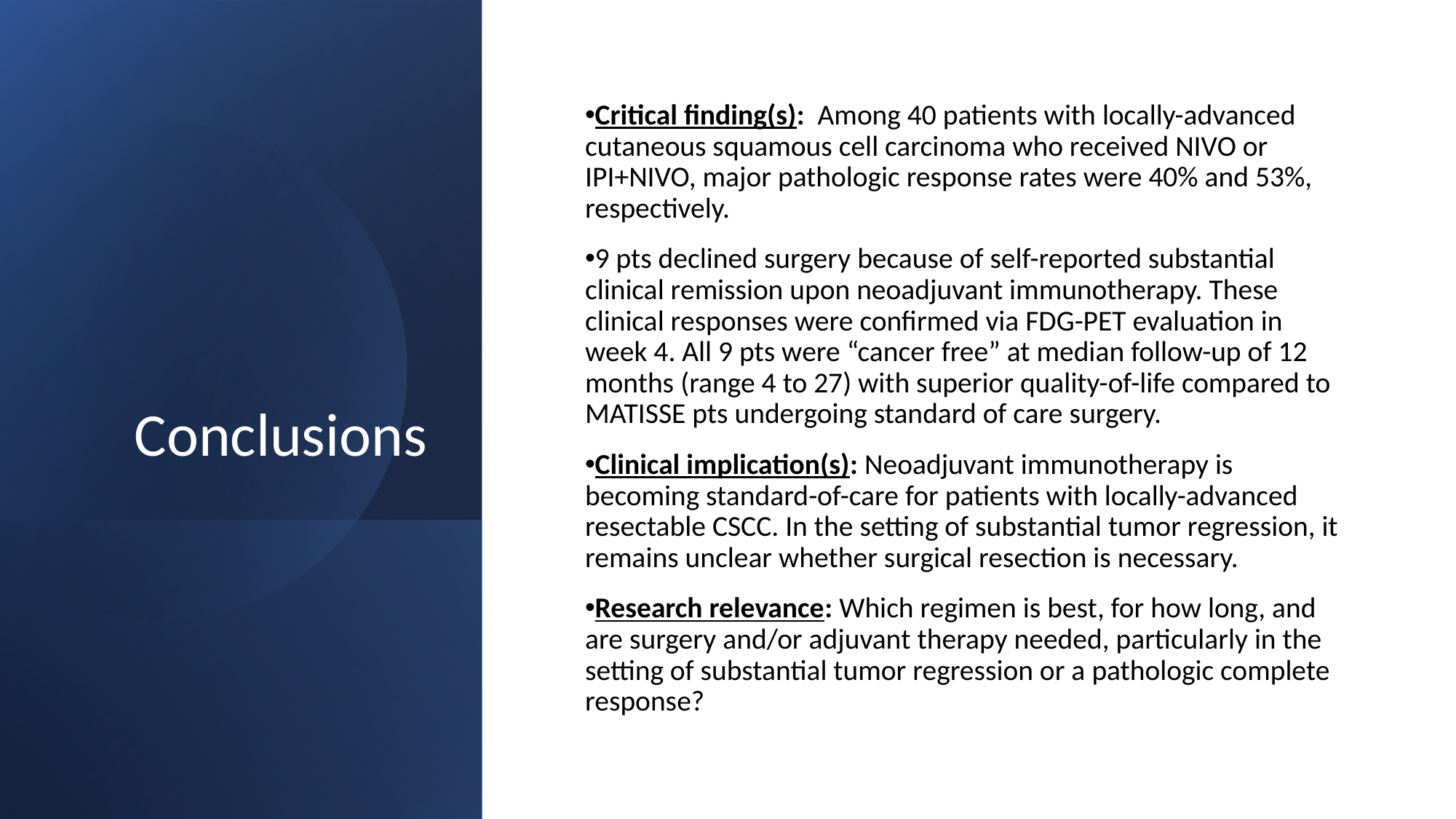

# Conclusions
Critical finding(s):  Among 40 patients with locally-advanced cutaneous squamous cell carcinoma who received NIVO or IPI+NIVO, major pathologic response rates were 40% and 53%, respectively.
9 pts declined surgery because of self-reported substantial clinical remission upon neoadjuvant immunotherapy. These clinical responses were confirmed via FDG-PET evaluation in week 4. All 9 pts were “cancer free” at median follow-up of 12 months (range 4 to 27) with superior quality-of-life compared to MATISSE pts undergoing standard of care surgery.
Clinical implication(s): Neoadjuvant immunotherapy is becoming standard-of-care for patients with locally-advanced resectable CSCC. In the setting of substantial tumor regression, it remains unclear whether surgical resection is necessary.
Research relevance: Which regimen is best, for how long, and are surgery and/or adjuvant therapy needed, particularly in the setting of substantial tumor regression or a pathologic complete response?